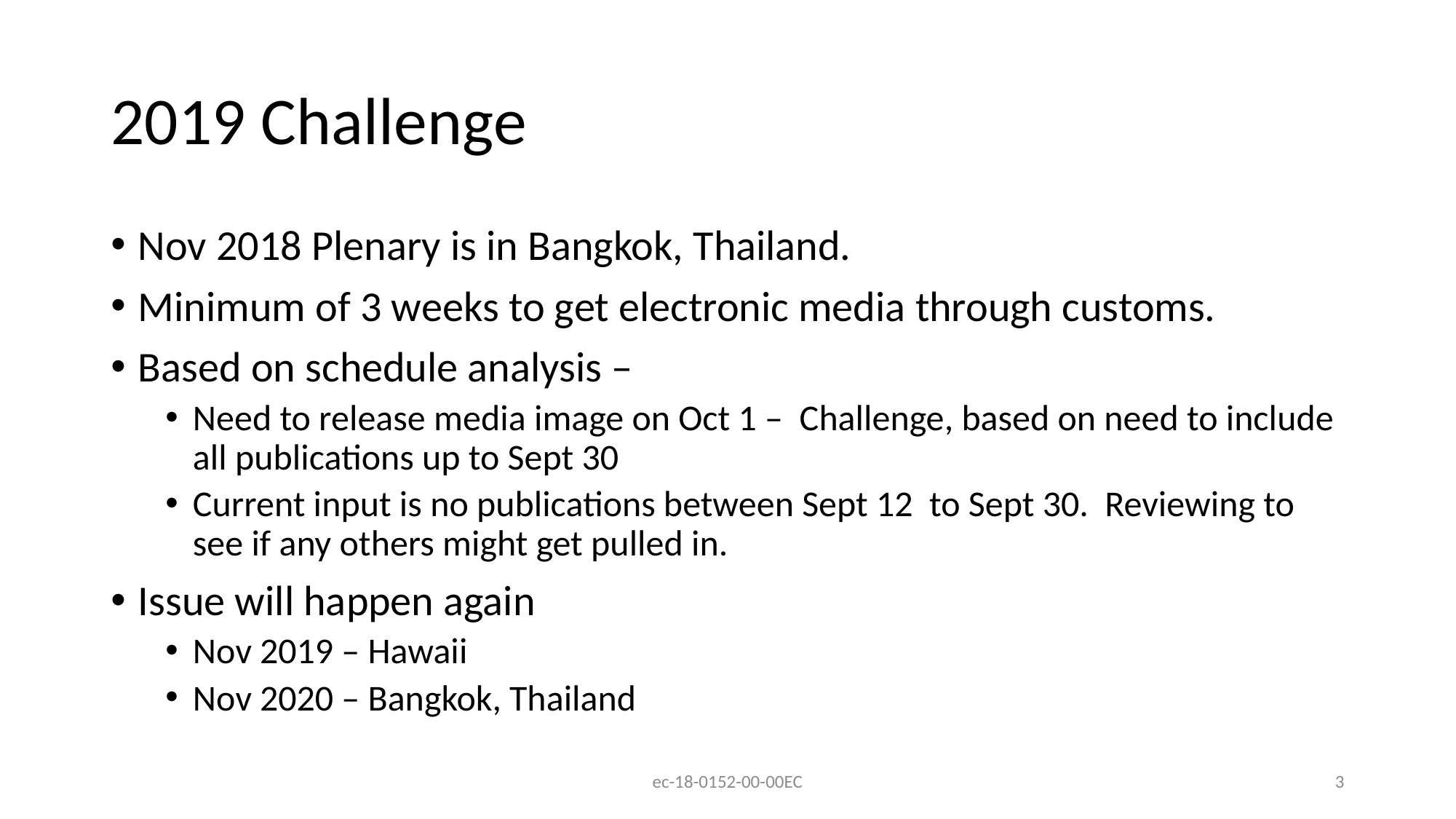

# 2019 Challenge
Nov 2018 Plenary is in Bangkok, Thailand.
Minimum of 3 weeks to get electronic media through customs.
Based on schedule analysis –
Need to release media image on Oct 1 –  Challenge, based on need to include all publications up to Sept 30
Current input is no publications between Sept 12  to Sept 30.  Reviewing to see if any others might get pulled in.
Issue will happen again
Nov 2019 – Hawaii
Nov 2020 – Bangkok, Thailand

ec-18-0152-00-00EC
3